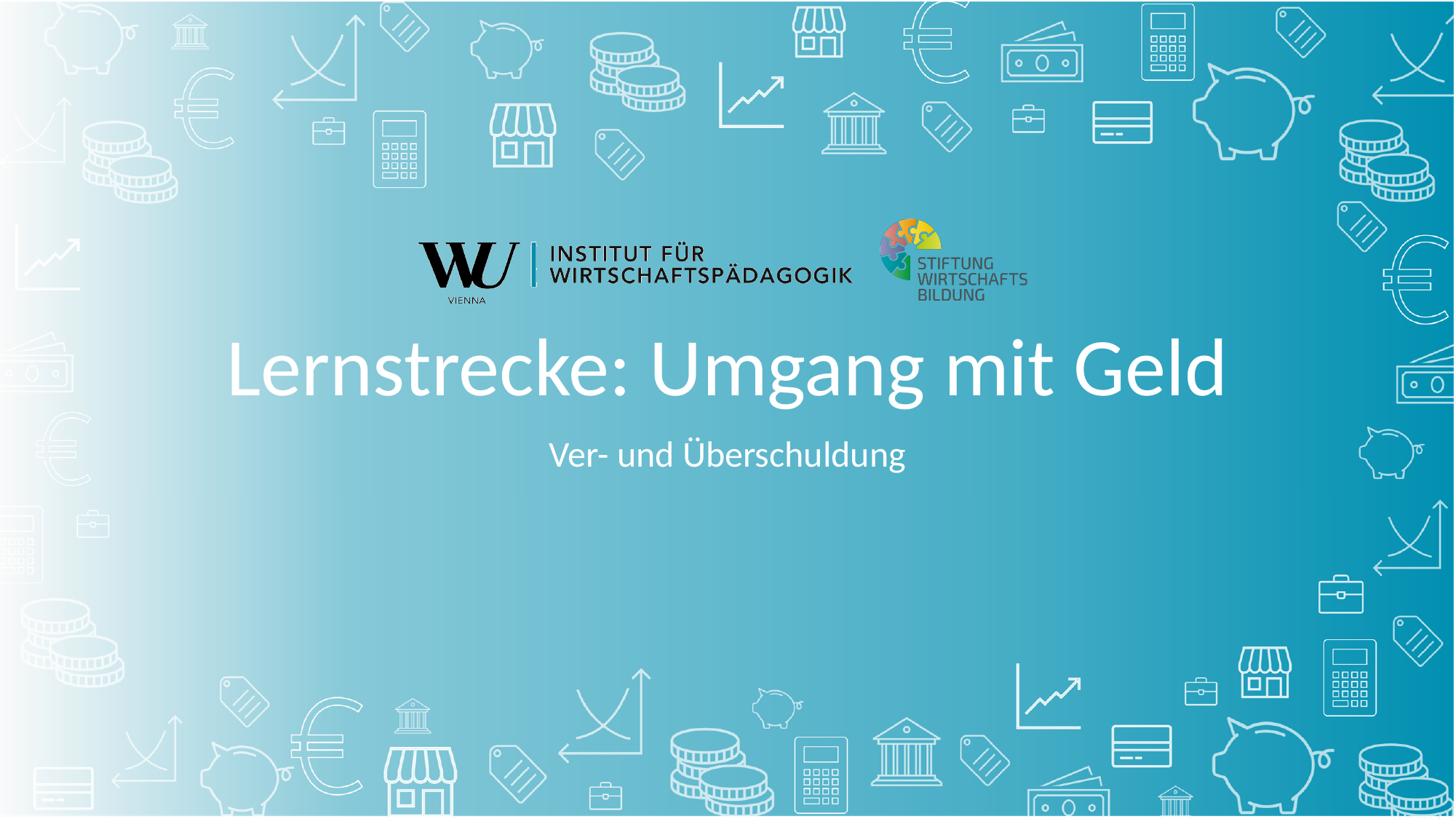

# Lernstrecke: Umgang mit Geld
Ver- und Überschuldung